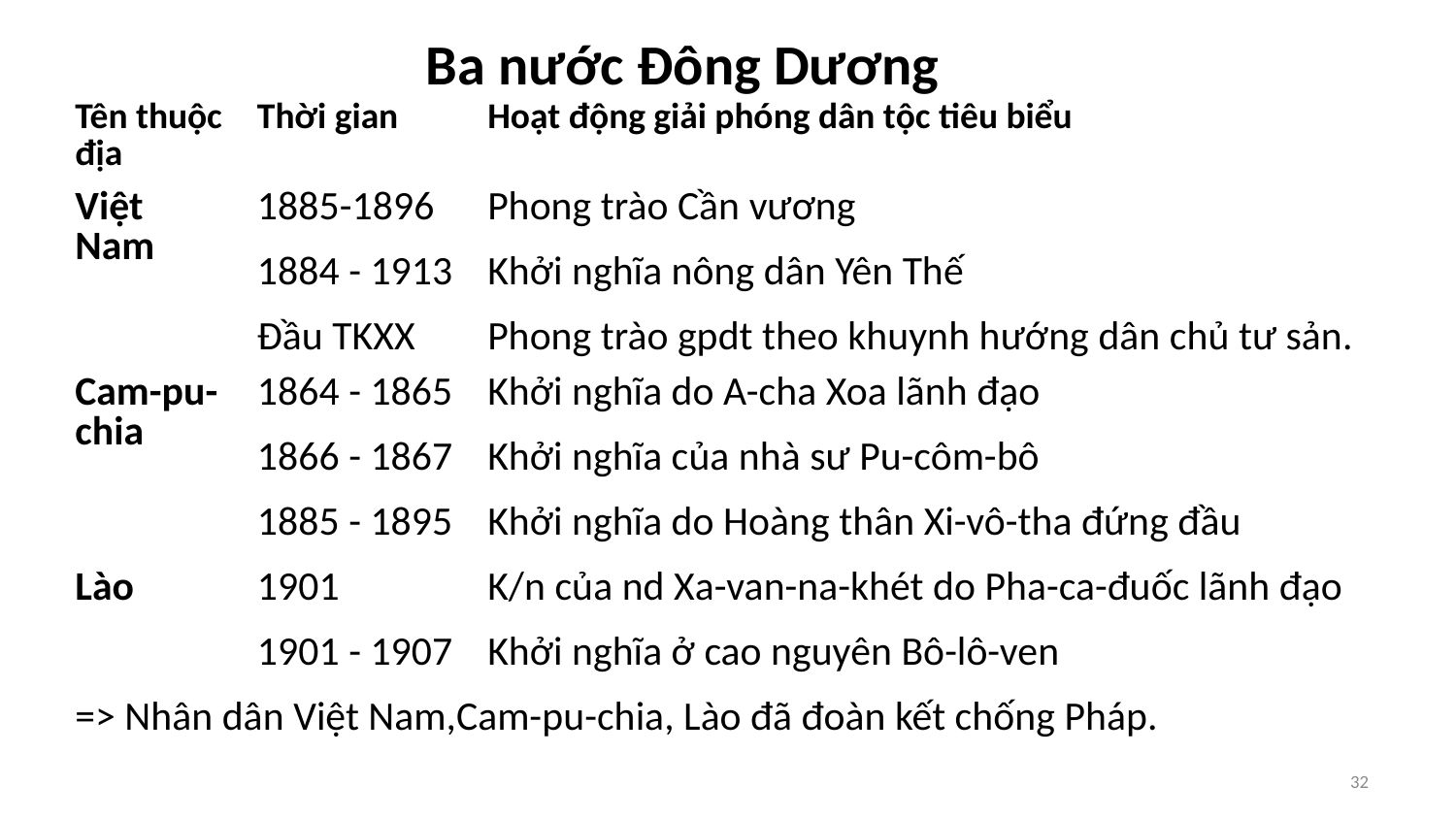

Ba nước Đông Dương
| Tên thuộc địa | Thời gian | Hoạt động giải phóng dân tộc tiêu biểu |
| --- | --- | --- |
| Việt Nam | 1885-1896 | Phong trào Cần vương |
|  | 1884 - 1913 | Khởi nghĩa nông dân Yên Thế |
|  | Đầu TKXX | Phong trào gpdt theo khuynh hướng dân chủ tư sản. |
| Cam-pu-chia | 1864 - 1865 | Khởi nghĩa do A-cha Xoa lãnh đạo |
|  | 1866 - 1867 | Khởi nghĩa của nhà sư Pu-côm-bô |
|  | 1885 - 1895 | Khởi nghĩa do Hoàng thân Xi-vô-tha đứng đầu |
| Lào | 1901 | K/n của nd Xa-van-na-khét do Pha-ca-đuốc lãnh đạo |
|  | 1901 - 1907 | Khởi nghĩa ở cao nguyên Bô-lô-ven |
| => Nhân dân Việt Nam,Cam-pu-chia, Lào đã đoàn kết chống Pháp. |  |  |
32